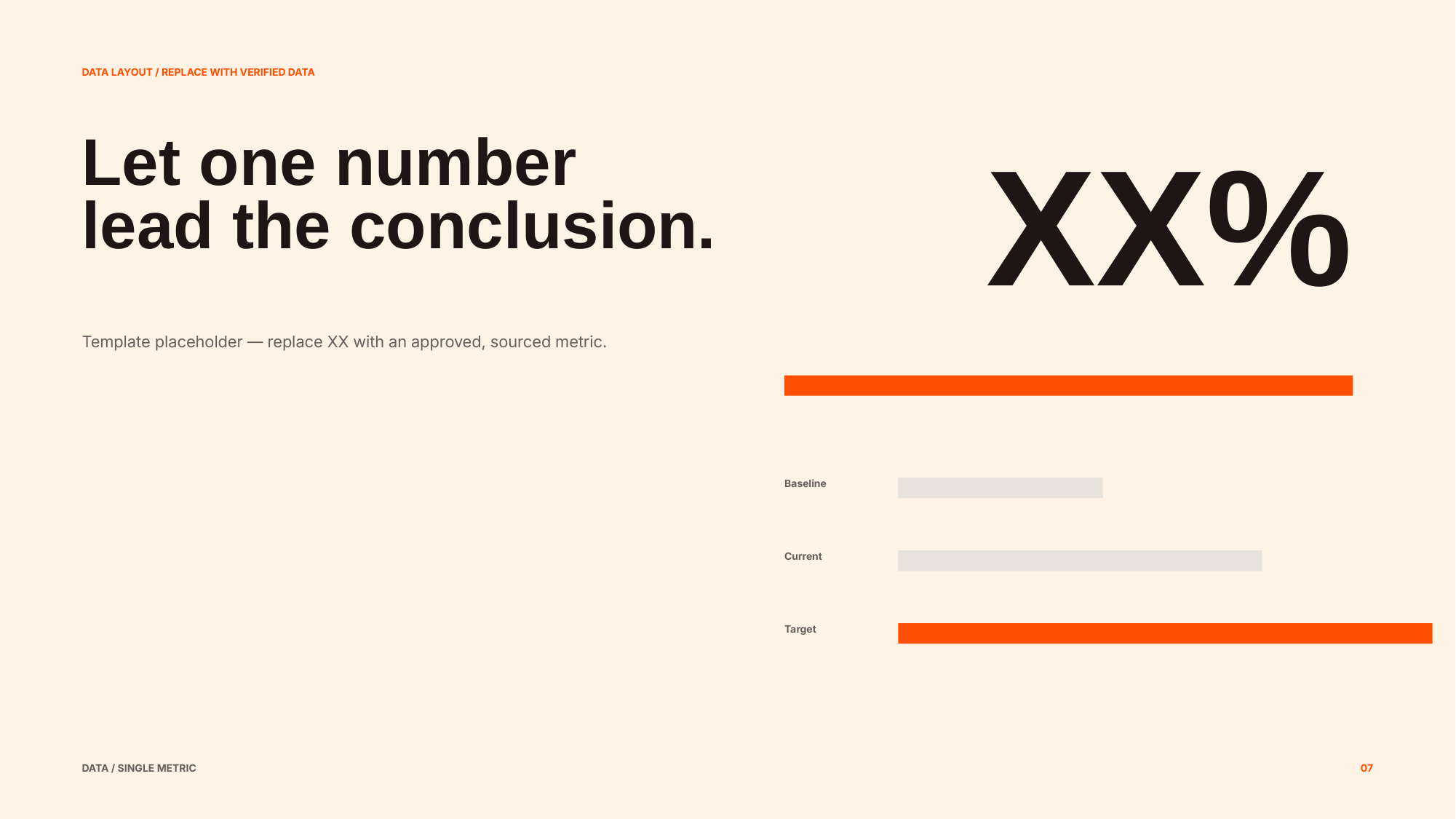

DATA LAYOUT / REPLACE WITH VERIFIED DATA
Let one number
lead the conclusion.
XX%
Template placeholder — replace XX with an approved, sourced metric.

Baseline

Current

Target

DATA / SINGLE METRIC
07